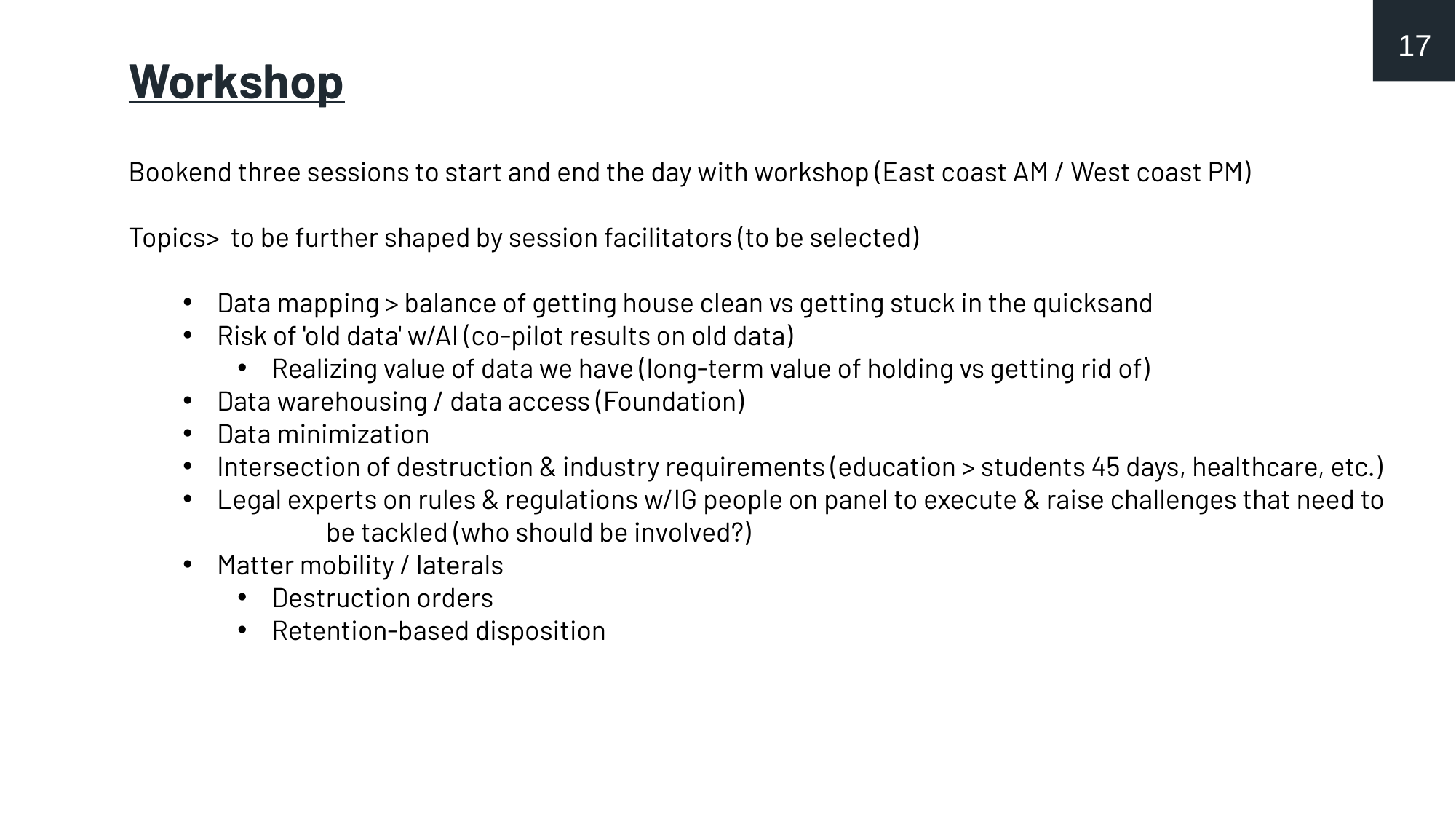

17
Workshop

Bookend three sessions to start and end the day with workshop (East coast AM / West coast PM)

Topics>  to be further shaped by session facilitators (to be selected)

Data mapping > balance of getting house clean vs getting stuck in the quicksand
Risk of 'old data' w/AI (co-pilot results on old data)
Realizing value of data we have (long-term value of holding vs getting rid of)
Data warehousing / data access (Foundation)
Data minimization
Intersection of destruction & industry requirements (education > students 45 days, healthcare, etc.)
Legal experts on rules & regulations w/IG people on panel to execute & raise challenges that need to 	be tackled (who should be involved?)
Matter mobility / laterals
Destruction orders
Retention-based disposition